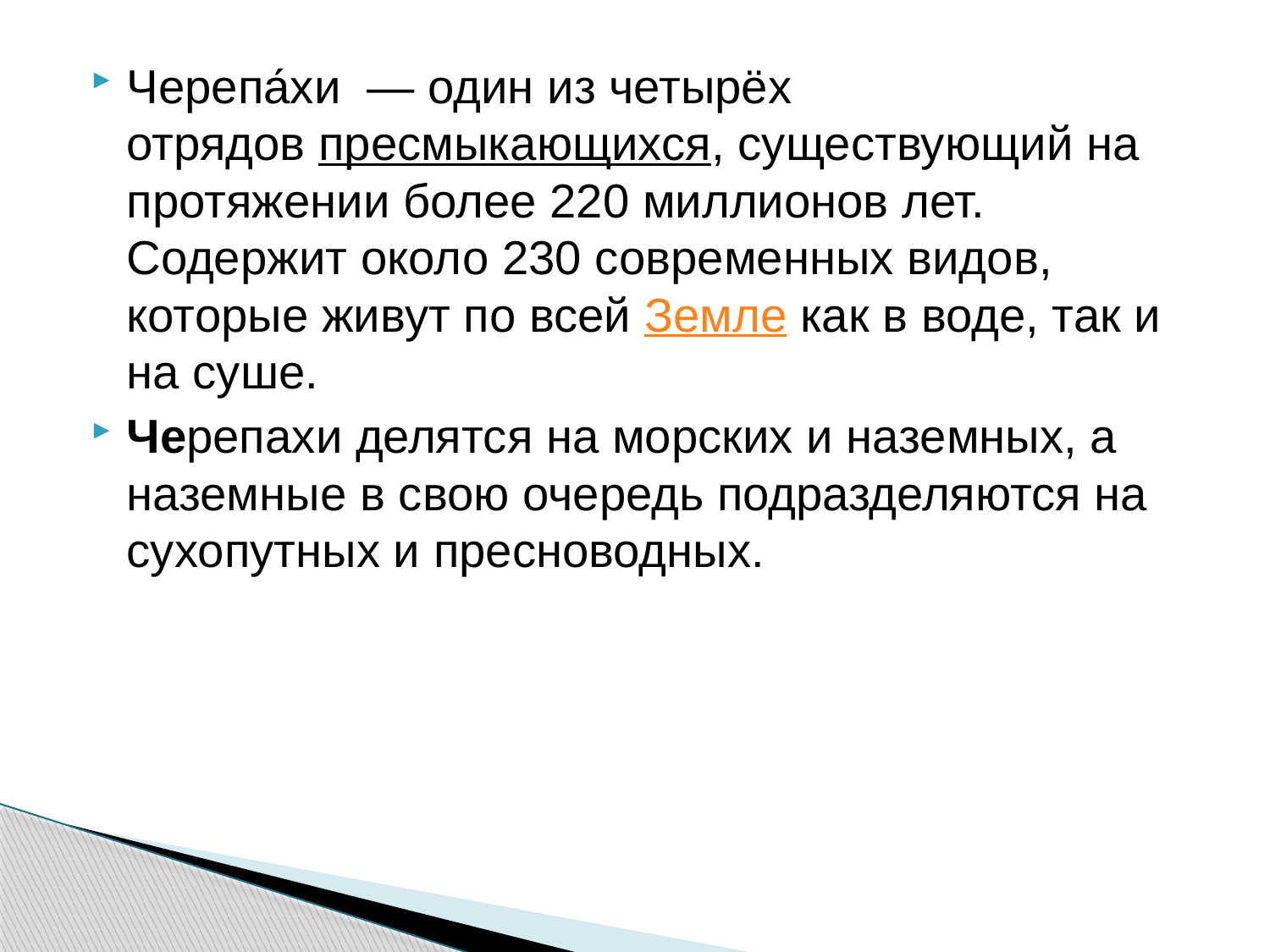

Черепа́хи  — один из четырёх отрядов пресмыкающихся, существующий на протяжении более 220 миллионов лет. Содержит около 230 современных видов, которые живут по всей Земле как в воде, так и на суше.
Черепахи делятся на морских и наземных, а наземные в свою очередь подразделяются на сухопутных и пресноводных.